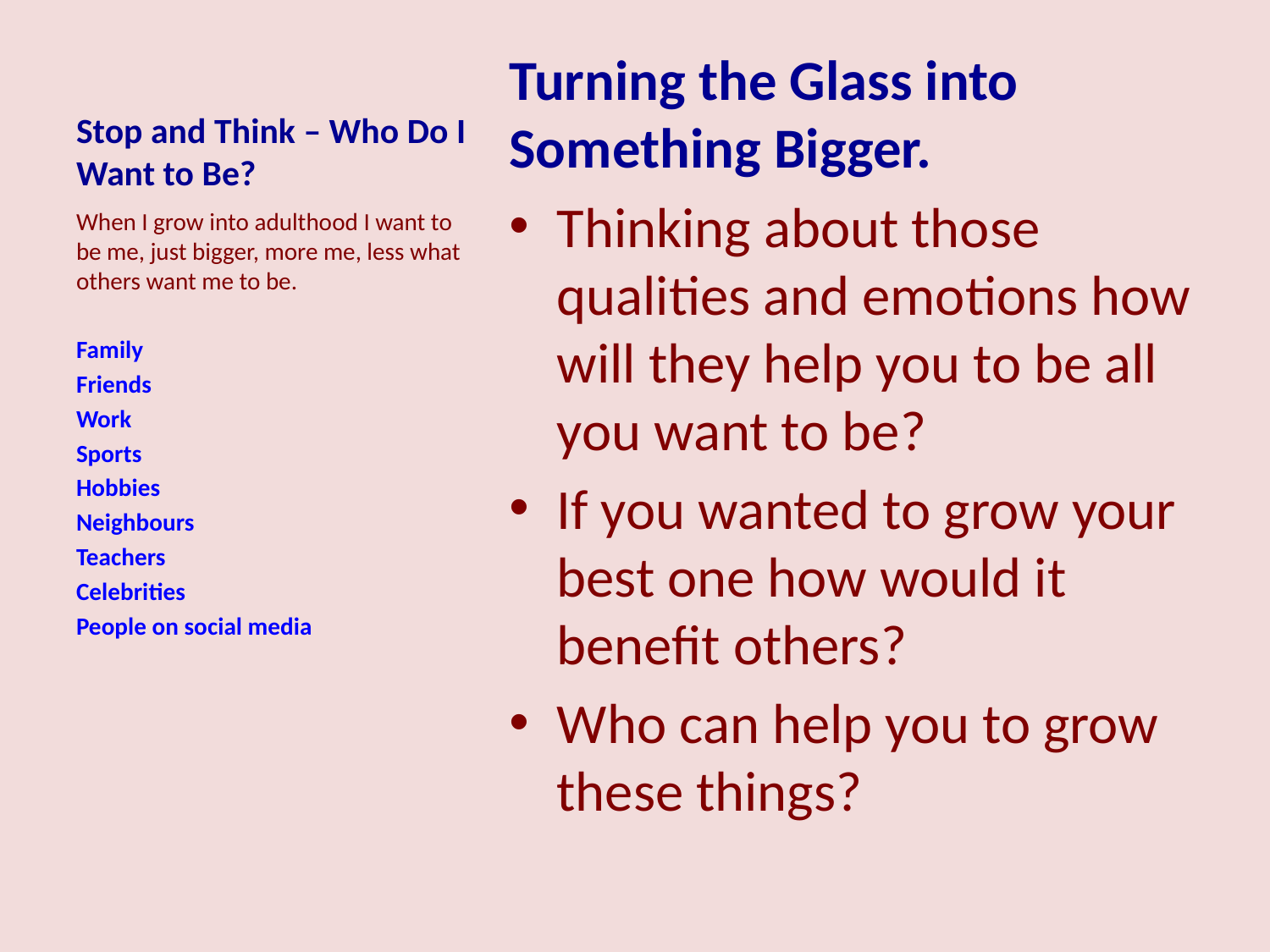

# Stop and Think – Who Do I Want to Be?
Turning the Glass into Something Bigger.
Thinking about those qualities and emotions how will they help you to be all you want to be?
If you wanted to grow your best one how would it benefit others?
Who can help you to grow these things?
When I grow into adulthood I want to be me, just bigger, more me, less what others want me to be.

Family
Friends
Work
Sports
Hobbies
Neighbours
Teachers
Celebrities
People on social media